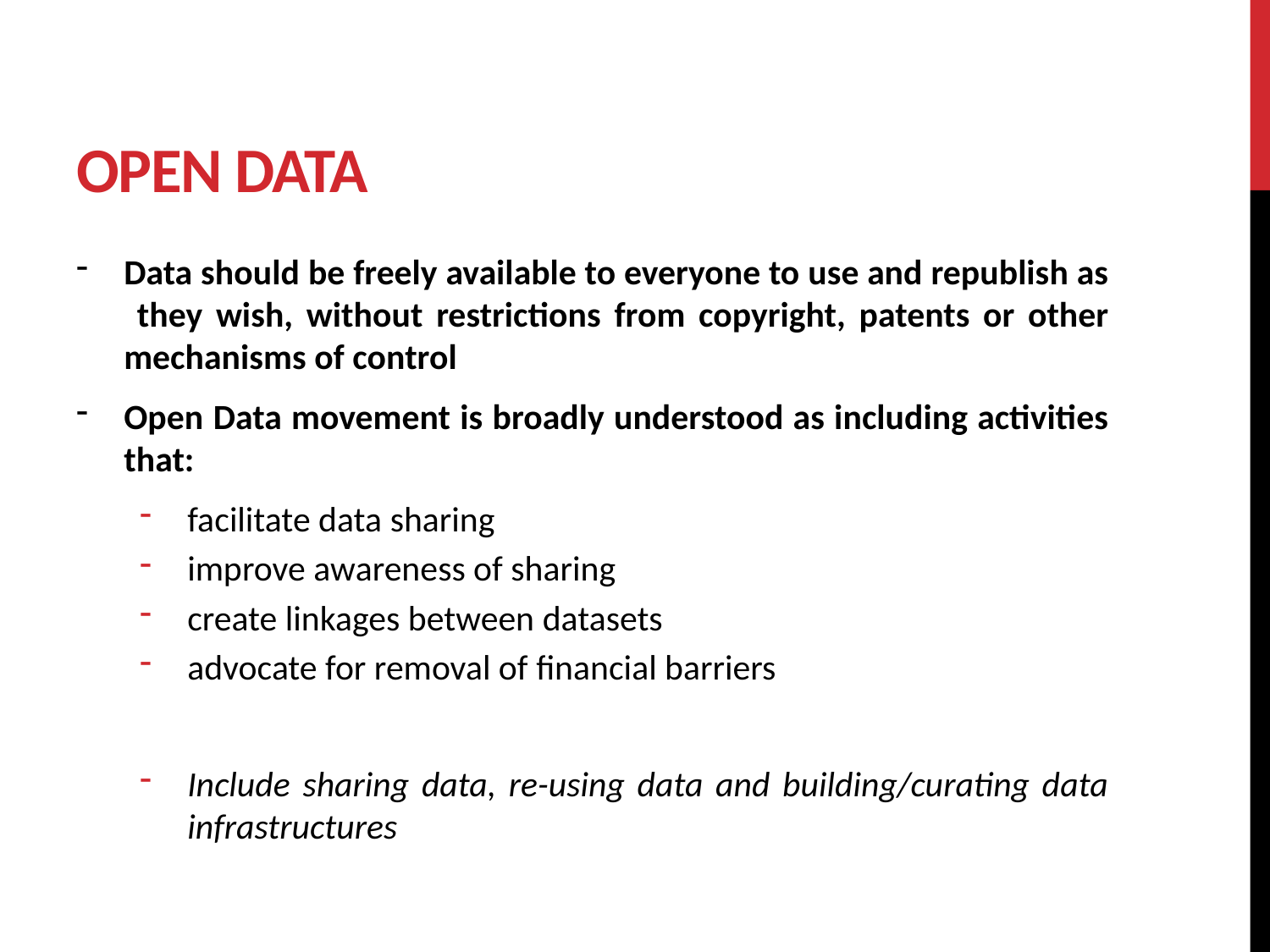

# Open data
Data should be freely available to everyone to use and republish as  they wish, without restrictions from copyright, patents or other mechanisms of control
Open Data movement is broadly understood as including activities that:
facilitate data sharing
improve awareness of sharing
create linkages between datasets
advocate for removal of financial barriers

Include sharing data, re-using data and building/curating data infrastructures